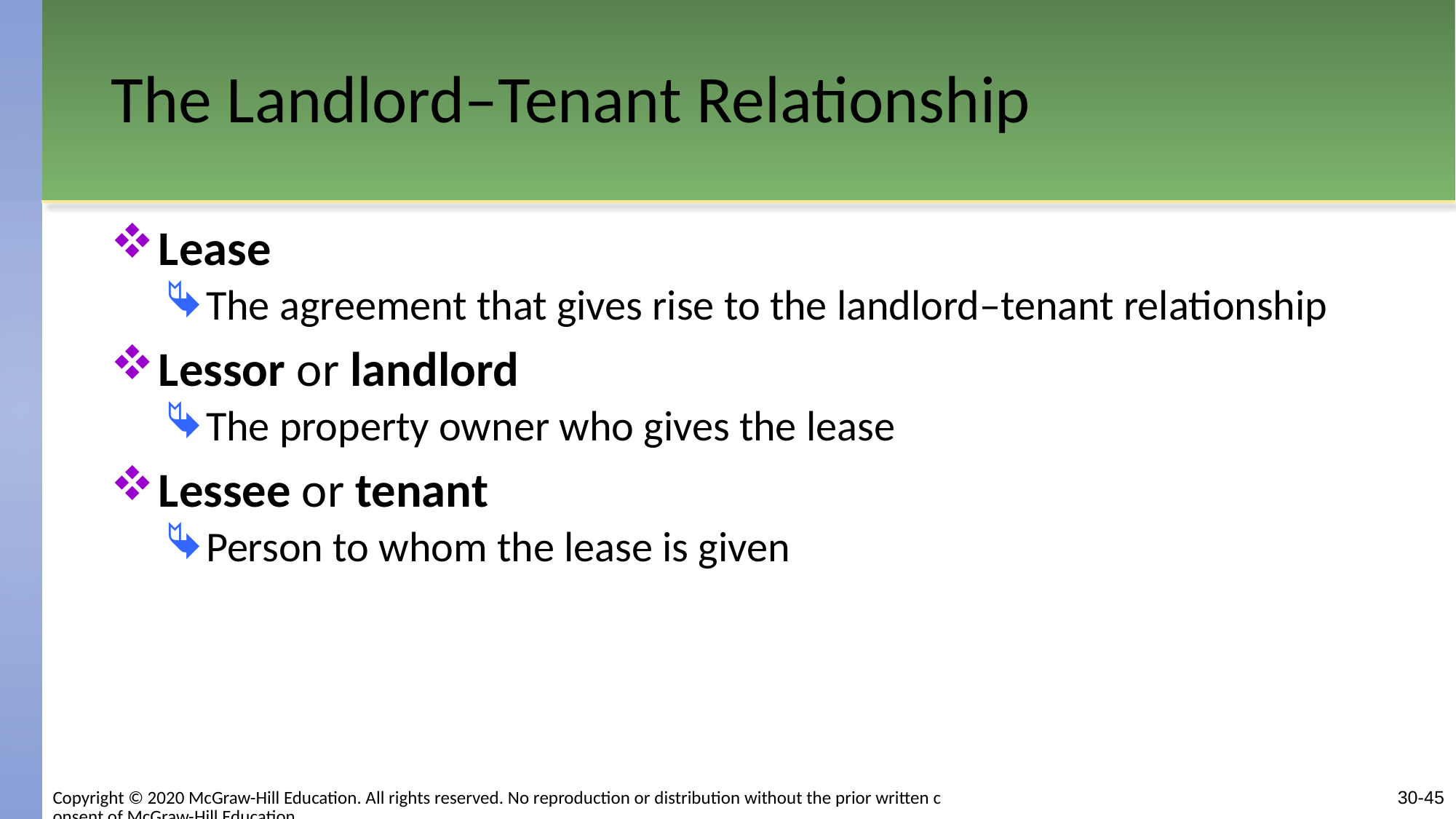

# The Landlord–Tenant Relationship
Lease
The agreement that gives rise to the landlord–tenant relationship
Lessor or landlord
The property owner who gives the lease
Lessee or tenant
Person to whom the lease is given

Copyright © 2020 McGraw-Hill Education. All rights reserved. No reproduction or distribution without the prior written consent of McGraw-Hill Education.
30-45